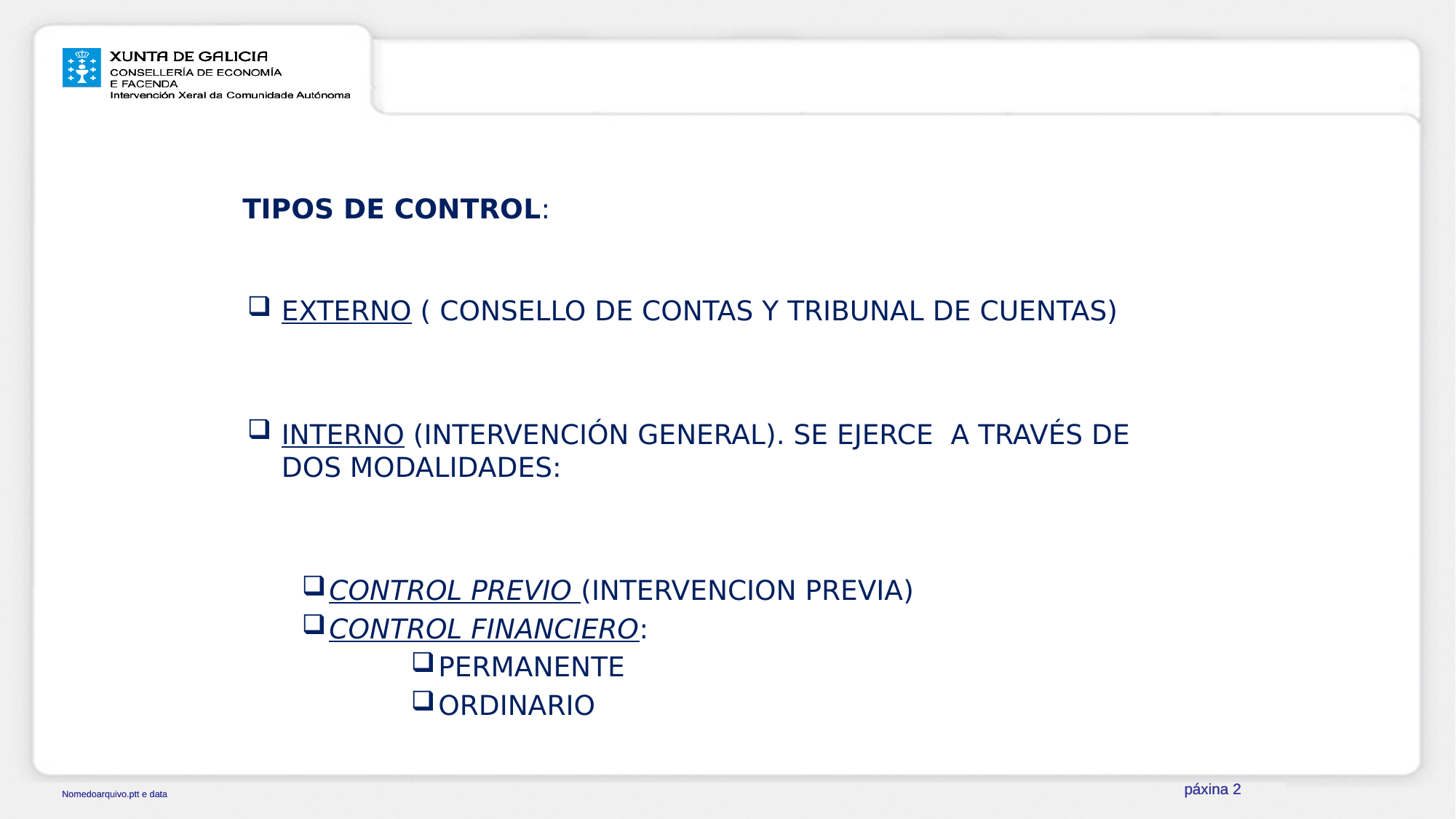

TIPOS DE CONTROL:

EXTERNO ( CONSELLO DE CONTAS Y TRIBUNAL DE CUENTAS)

INTERNO (INTERVENCIÓN GENERAL). SE EJERCE  A TRAVÉS DE DOS MODALIDADES:

CONTROL PREVIO (INTERVENCION PREVIA)
CONTROL FINANCIERO:
PERMANENTE
ORDINARIO

páxina 2
páxina 2